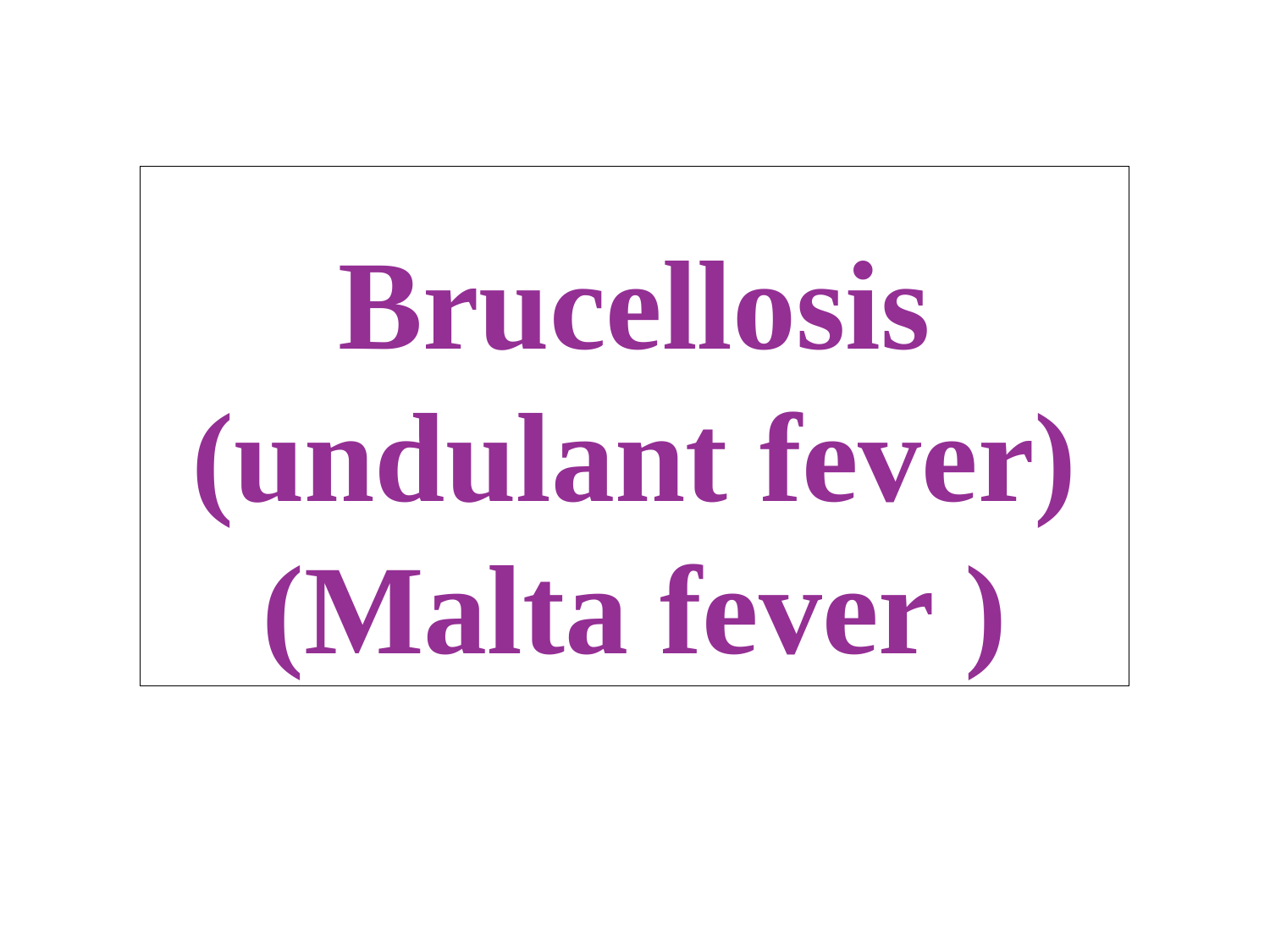

# Brucellosis (undulant fever) (Malta fever )